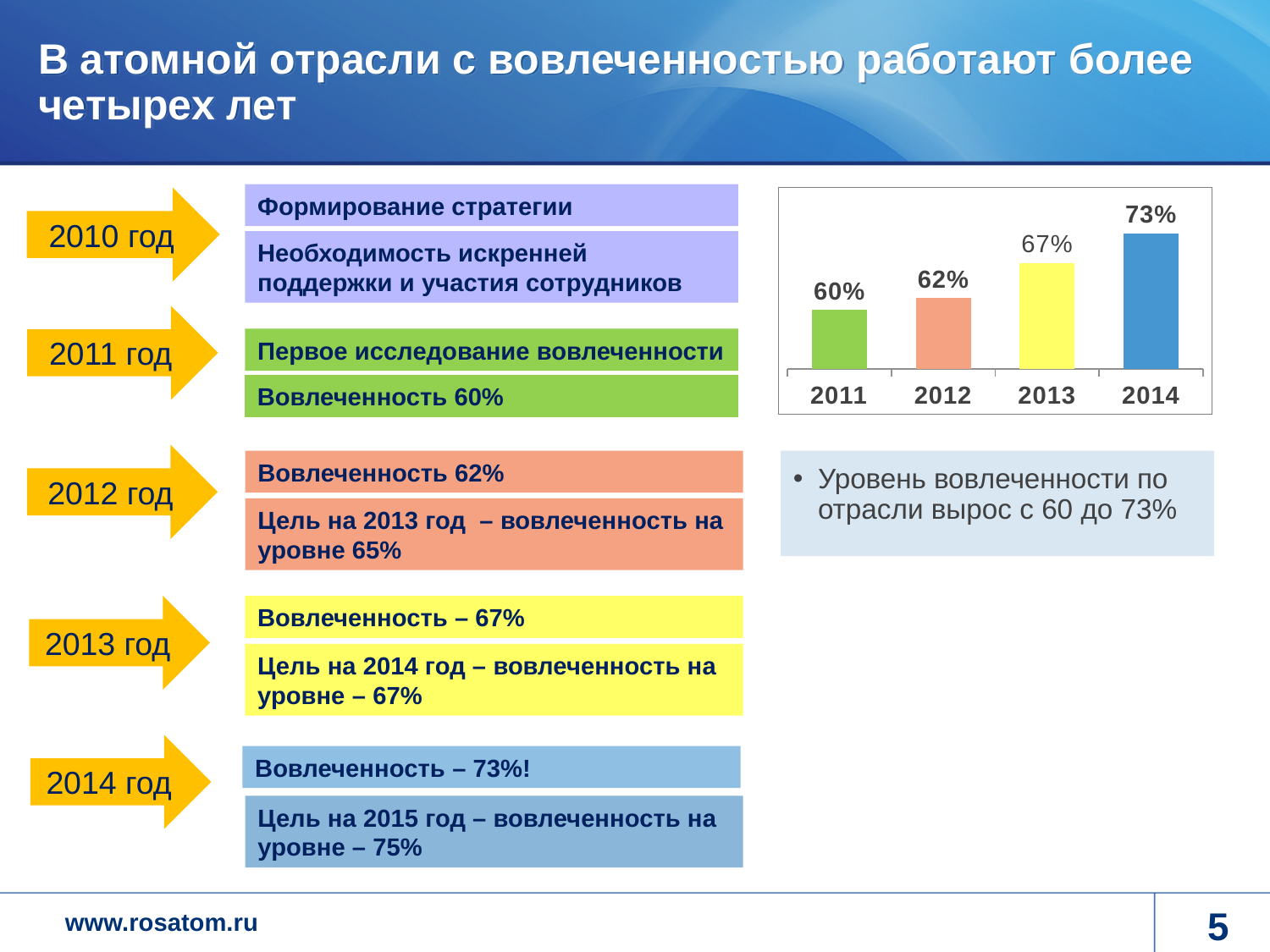

# В атомной отрасли с вовлеченностью работают более четырех лет
Формирование стратегии
2010 год

### Chart

| Category | Ряд 1 |
|---|---|
| 2011 | 0.6 |
| 2012 | 0.62 |
| 2013 | 0.68 |
| 2014 | 0.73 |
Необходимость искренней поддержки и участия сотрудников
2011 год
Первое исследование вовлеченности
Вовлеченность 60%
2012 год
Вовлеченность 62%

Уровень вовлеченности по отрасли вырос с 60 до 73%
Цель на 2013 год  – вовлеченность на уровне 65%
2013 год
Вовлеченность – 67%
Цель на 2014 год – вовлеченность на уровне – 67%
2014 год
Вовлеченность – 73%!
Цель на 2015 год – вовлеченность на уровне – 75%
5